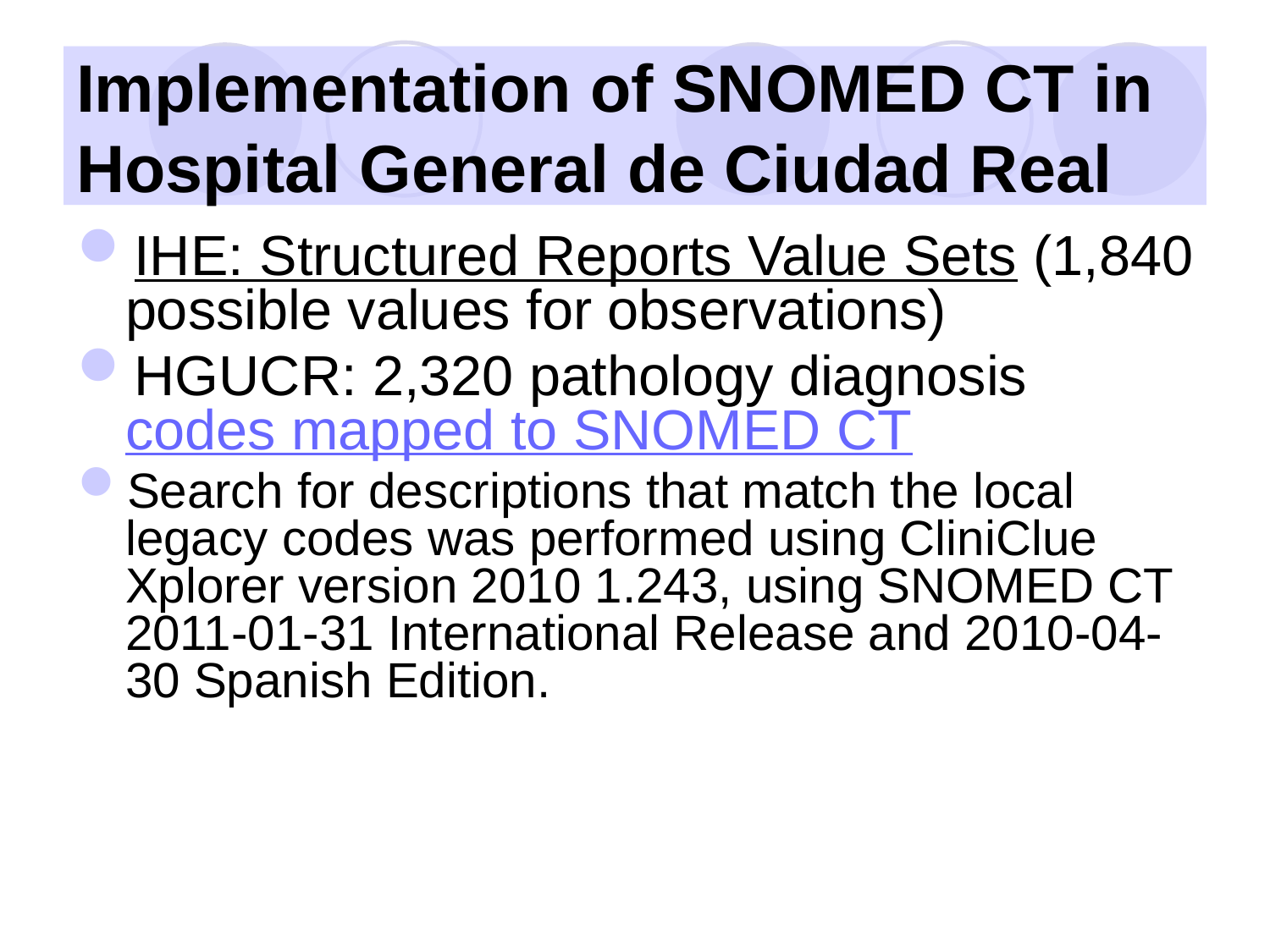

# Implementation of SNOMED CT in Hospital General de Ciudad Real
IHE: Structured Reports Value Sets (1,840 possible values for observations)
HGUCR: 2,320 pathology diagnosis codes mapped to SNOMED CT
Search for descriptions that match the local legacy codes was performed using CliniClue Xplorer version 2010 1.243, using SNOMED CT 2011-01-31 International Release and 2010-04-30 Spanish Edition.